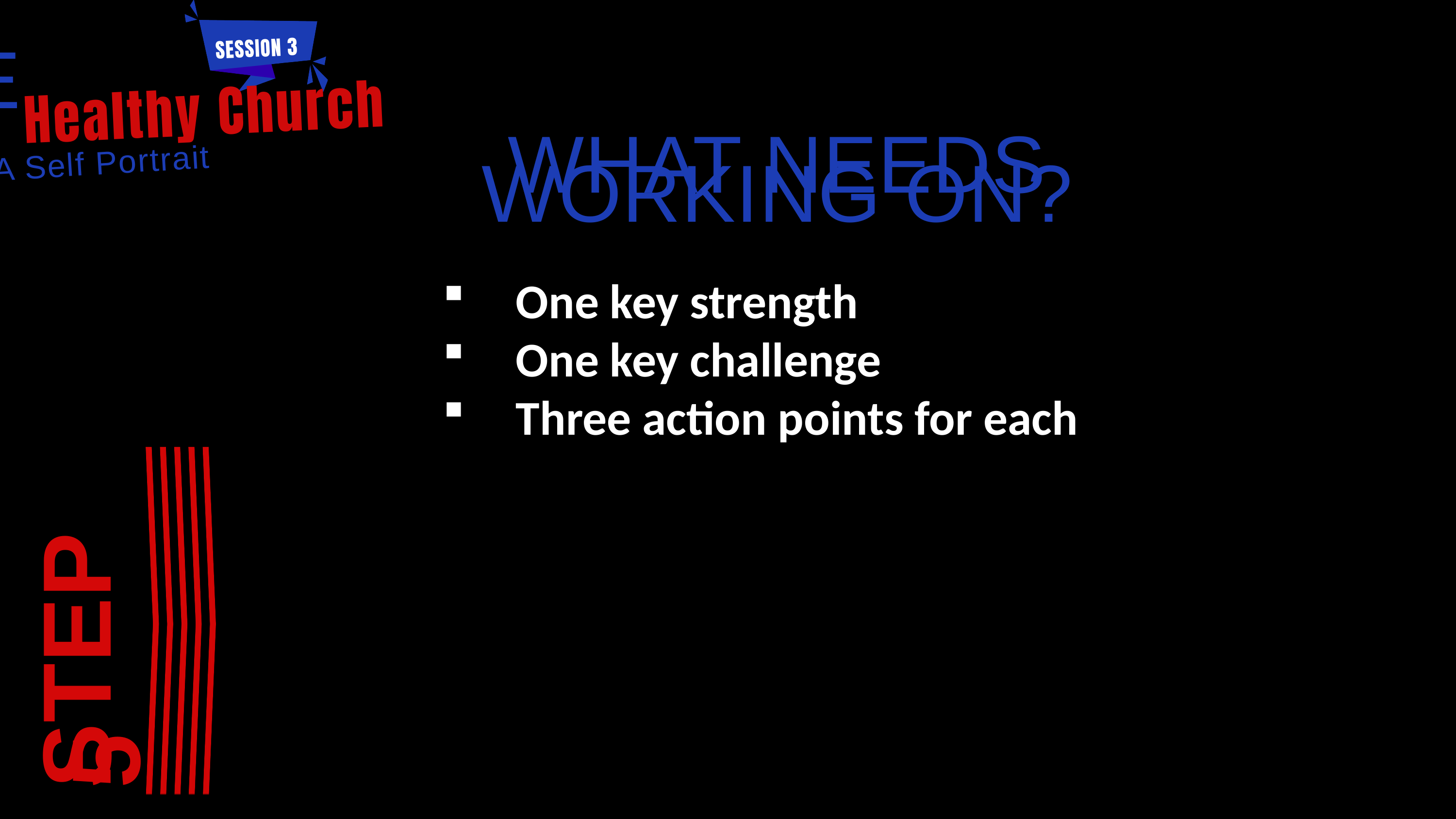

STEP 4

SESSION 3

Healthy Church
REFLECTING ON THE SCORES
A Self Portrait
WHAT NEEDS WORKING ON?
One key strength
One key challenge
Three action points for each

STEP 5